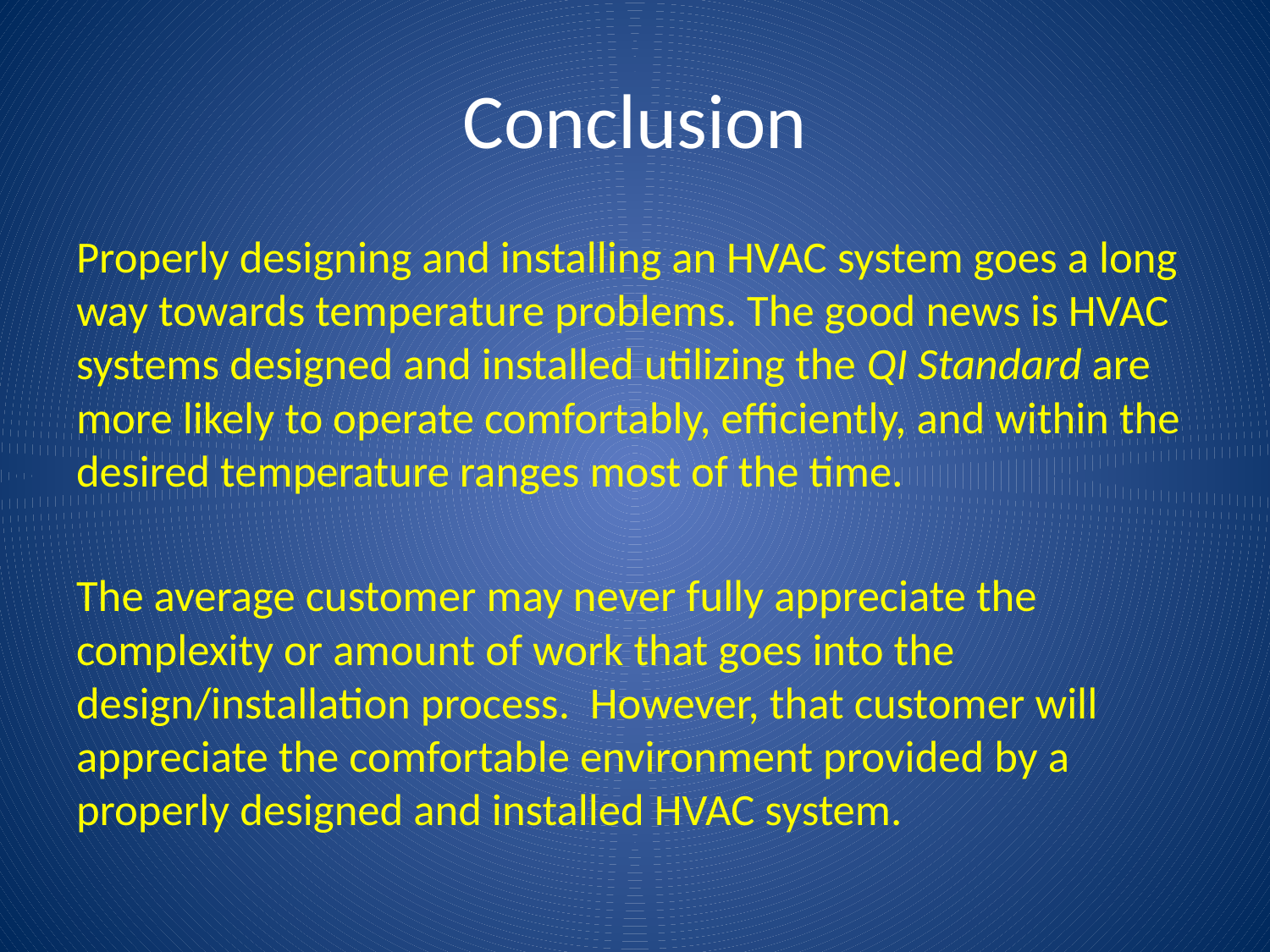

# Conclusion
Properly designing and installing an HVAC system goes a long way towards temperature problems. The good news is HVAC systems designed and installed utilizing the QI Standard are more likely to operate comfortably, efficiently, and within the desired temperature ranges most of the time.

The average customer may never fully appreciate the complexity or amount of work that goes into the design/installation process.  However, that customer will appreciate the comfortable environment provided by a properly designed and installed HVAC system.